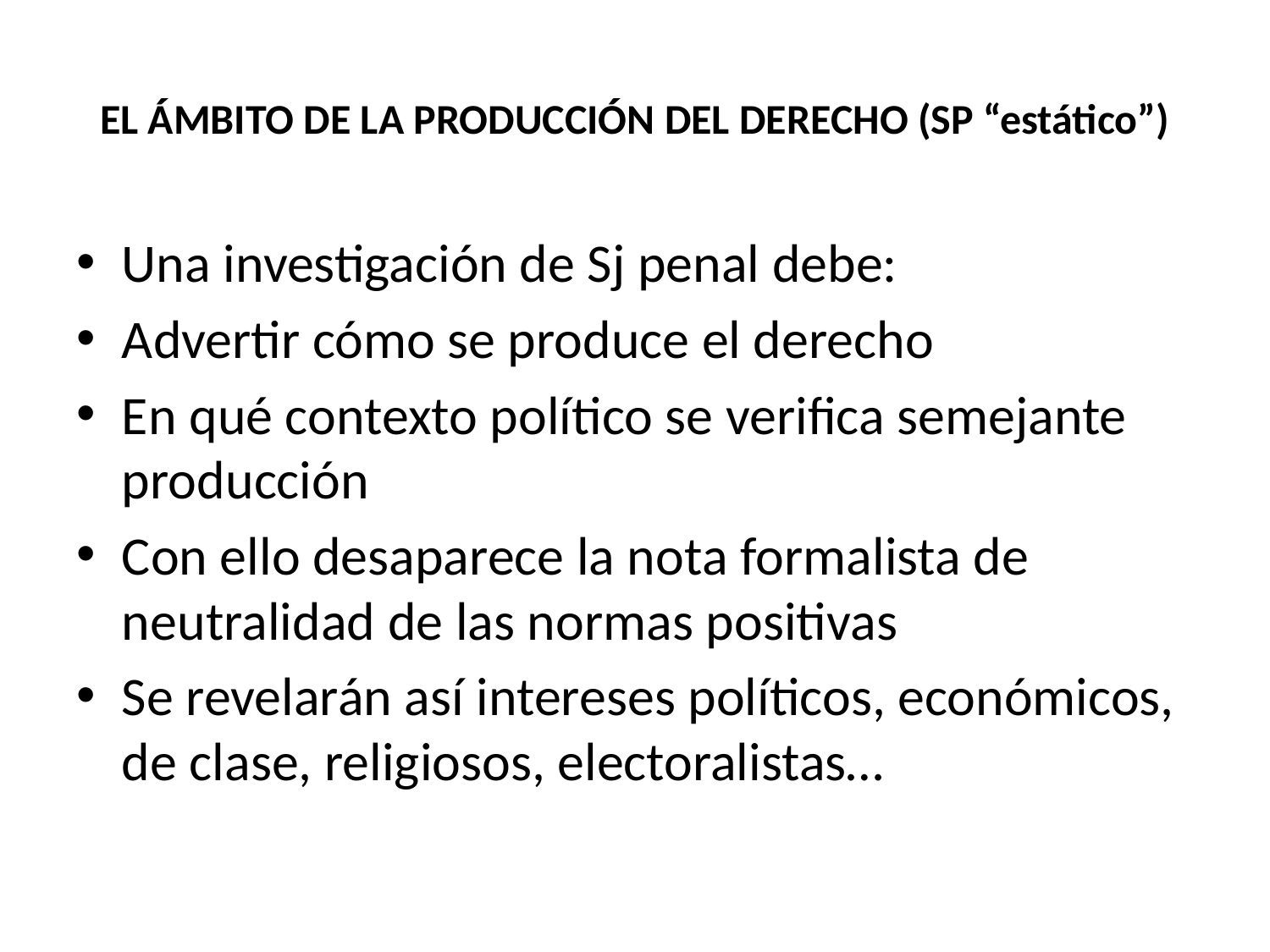

# EL ÁMBITO DE LA PRODUCCIÓN DEL DERECHO (SP “estático”)
Una investigación de Sj penal debe:
Advertir cómo se produce el derecho
En qué contexto político se verifica semejante producción
Con ello desaparece la nota formalista de neutralidad de las normas positivas
Se revelarán así intereses políticos, económicos, de clase, religiosos, electoralistas…